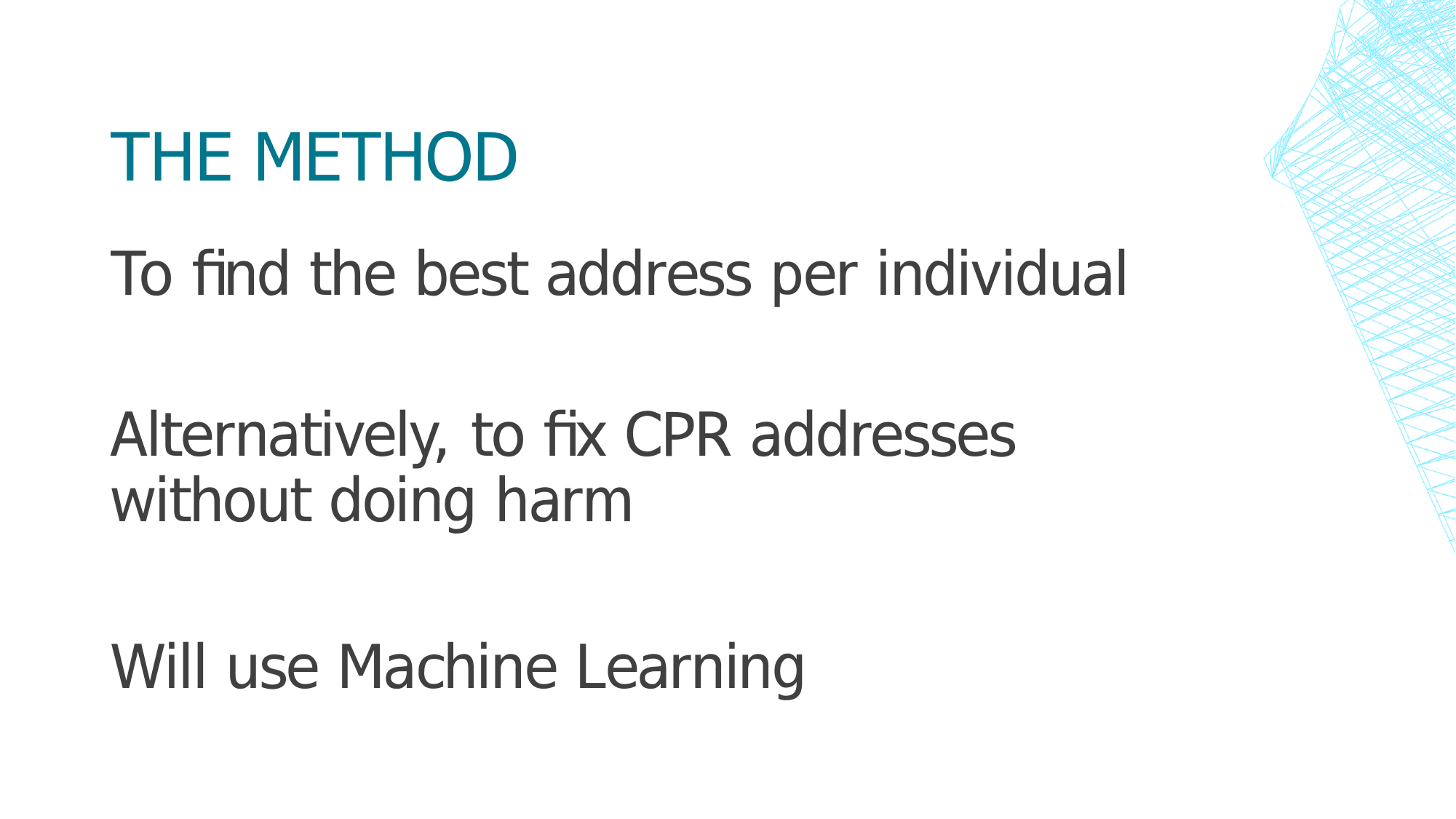

# The Method
To find the best address per individual

Alternatively, to fix CPR addresses without doing harm

Will use Machine Learning